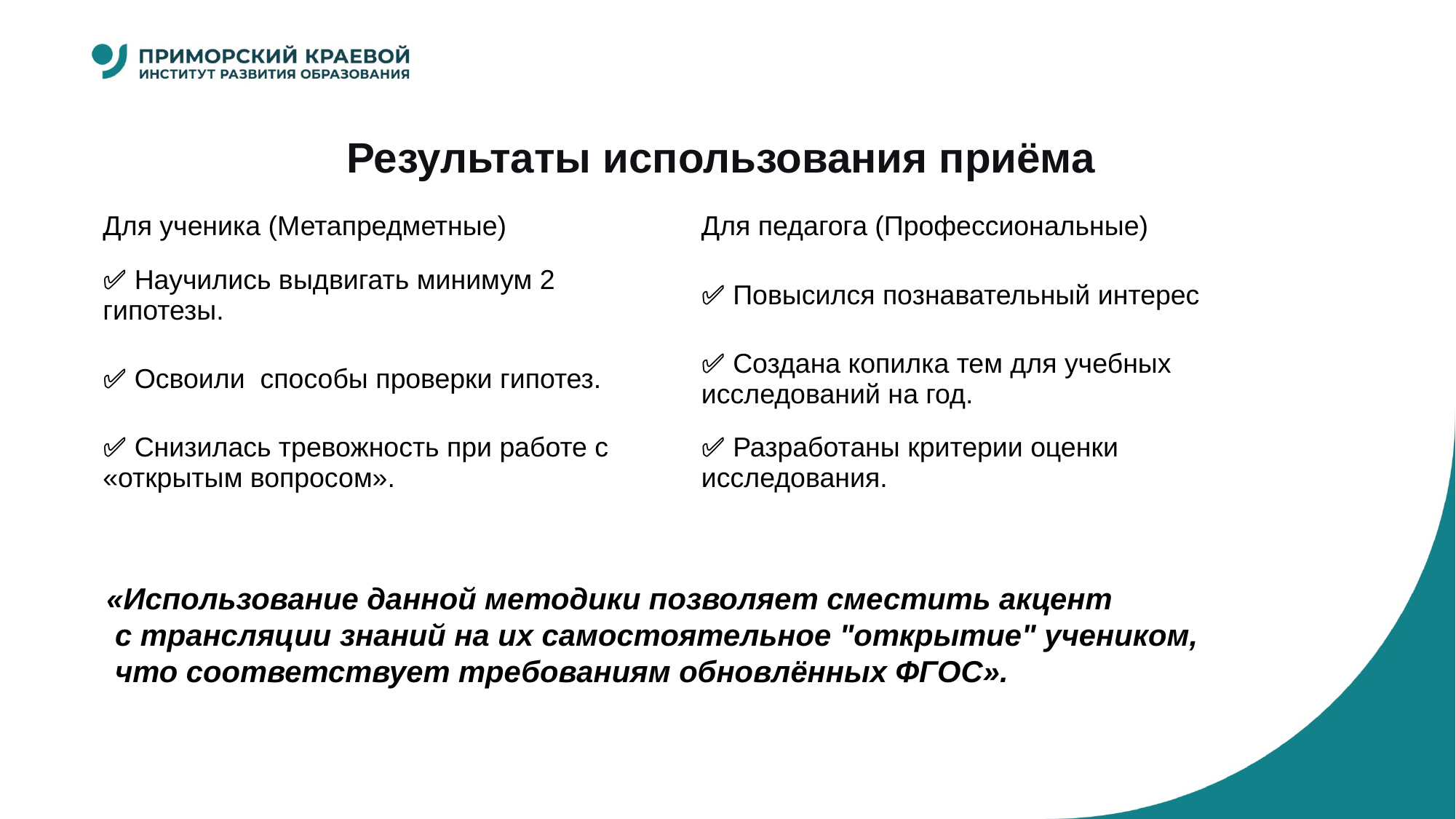

#
Результаты использования приёма
| Для ученика (Метапредметные) | Для педагога (Профессиональные) |
| --- | --- |
| ✅ Научились выдвигать минимум 2 гипотезы. | ✅ Повысился познавательный интерес |
| ✅ Освоили способы проверки гипотез. | ✅ Создана копилка тем для учебных исследований на год. |
| ✅ Снизилась тревожность при работе с «открытым вопросом». | ✅ Разработаны критерии оценки исследования. |
«Использование данной методики позволяет сместить акцент
 с трансляции знаний на их самостоятельное "открытие" учеником,
 что соответствует требованиям обновлённых ФГОС».